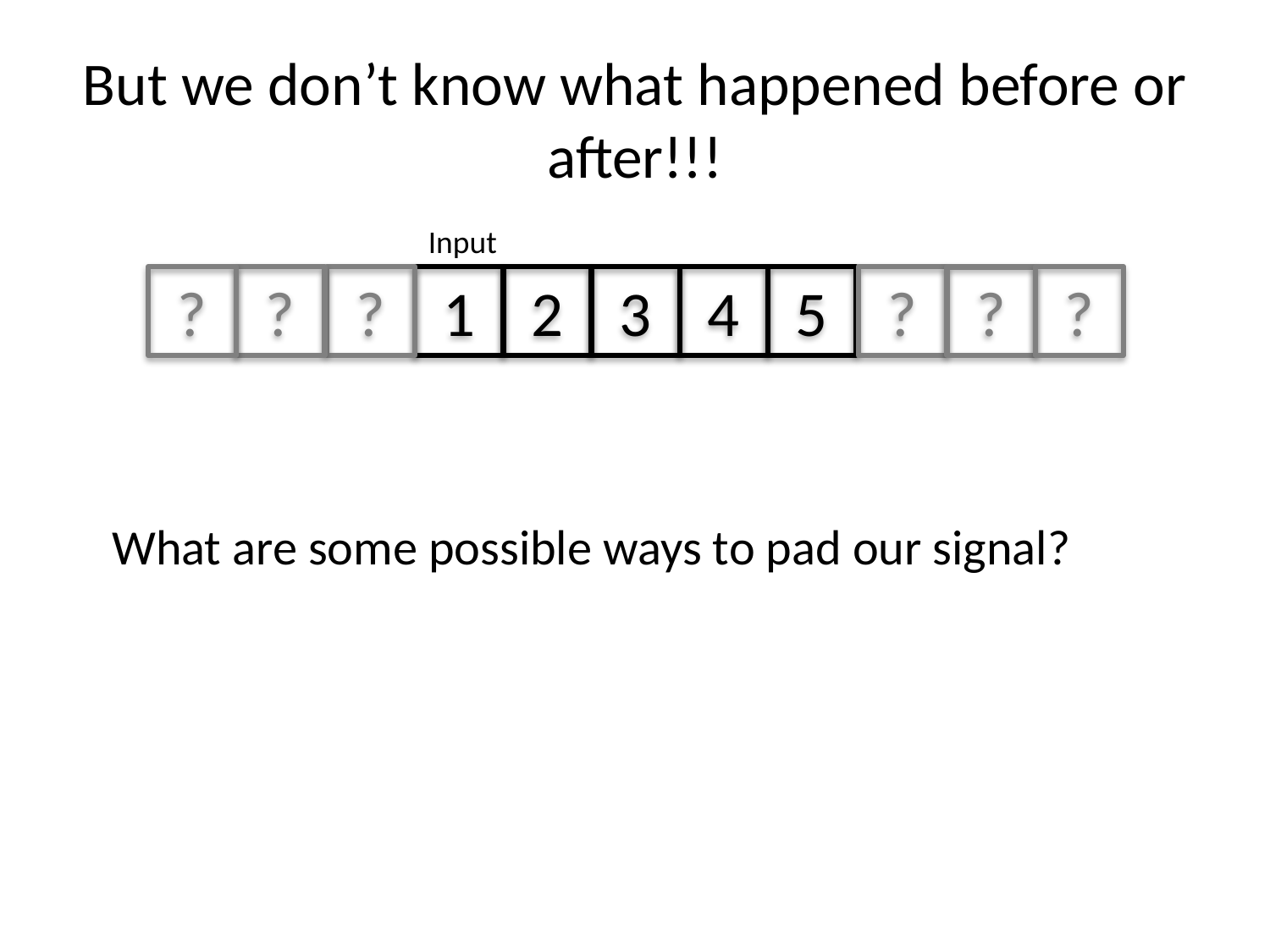

# But we don’t know what happened before or after!!!
Input
?
?
?
?
1
2
3
4
5
?
?
What are some possible ways to pad our signal?